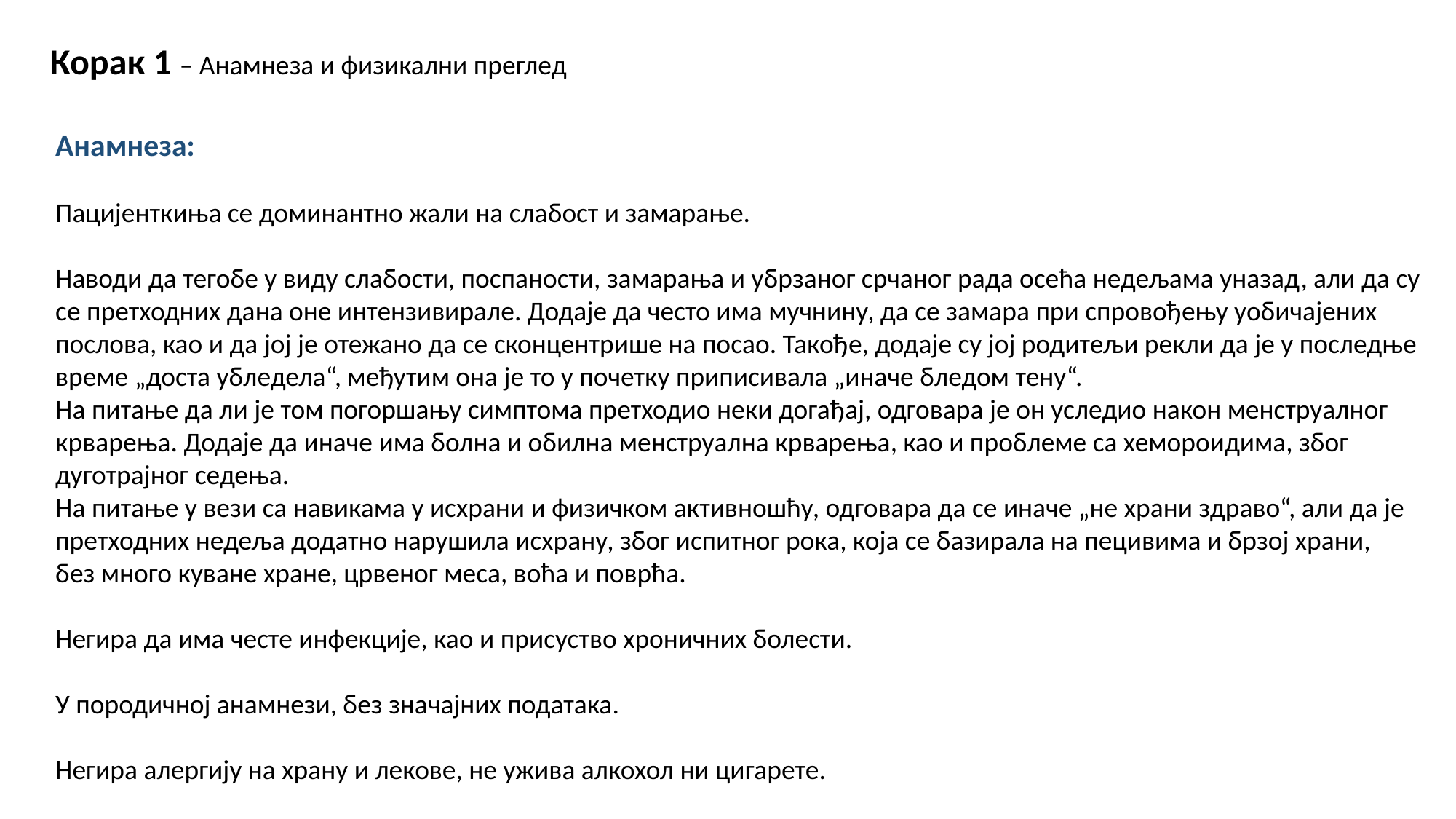

Корак 1 – Анамнеза и физикални преглед
Анамнеза:

Пацијенткиња се доминантно жали на слабост и замарање.

Наводи да тегобе у виду слабости, поспаности, замарања и убрзаног срчаног рада осећа недељама уназад, али да су
се претходних дана оне интензивирале. Додаје да често има мучнину, да се замара при спровођењу уобичајених
послова, као и да јој је отежано да се сконцентрише на посао. Такође, додаје су јој родитељи рекли да је у последње
време „доста убледела“, међутим она је то у почетку приписивала „иначе бледом тену“.
На питање да ли је том погоршању симптома претходио неки догађај, одговара је он уследио након менструалног
крварења. Додаје да иначе има болна и обилна менструална крварења, као и проблеме са хемороидима, због
дуготрајног седења.
На питање у вези са навикама у исхрани и физичком активношћу, одговара да се иначе „не храни здраво“, али да је
претходних недеља додатно нарушила исхрану, због испитног рока, која се базирала на пецивима и брзој храни,
без много куване хране, црвеног меса, воћа и поврћа.

Негира да има честе инфекције, као и присуство хроничних болести.

У породичној анамнези, без значајних података.

Негира алергију на храну и лекове, не ужива алкохол ни цигарете.